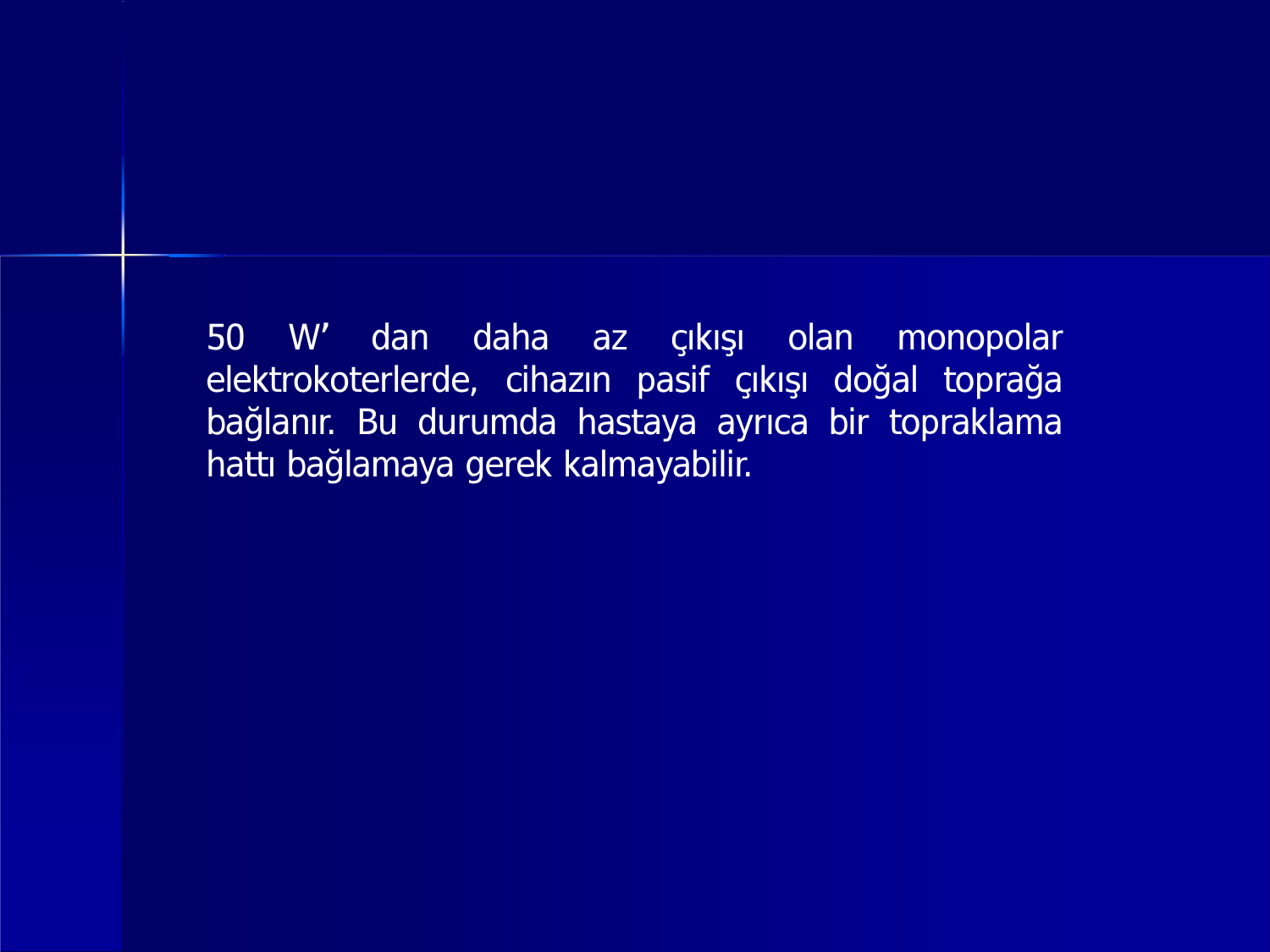

50 W’ dan daha az çıkışı olan monopolar elektrokoterlerde, cihazın pasif çıkışı doğal toprağa bağlanır. Bu durumda hastaya ayrıca bir topraklama hattı bağlamaya gerek kalmayabilir.